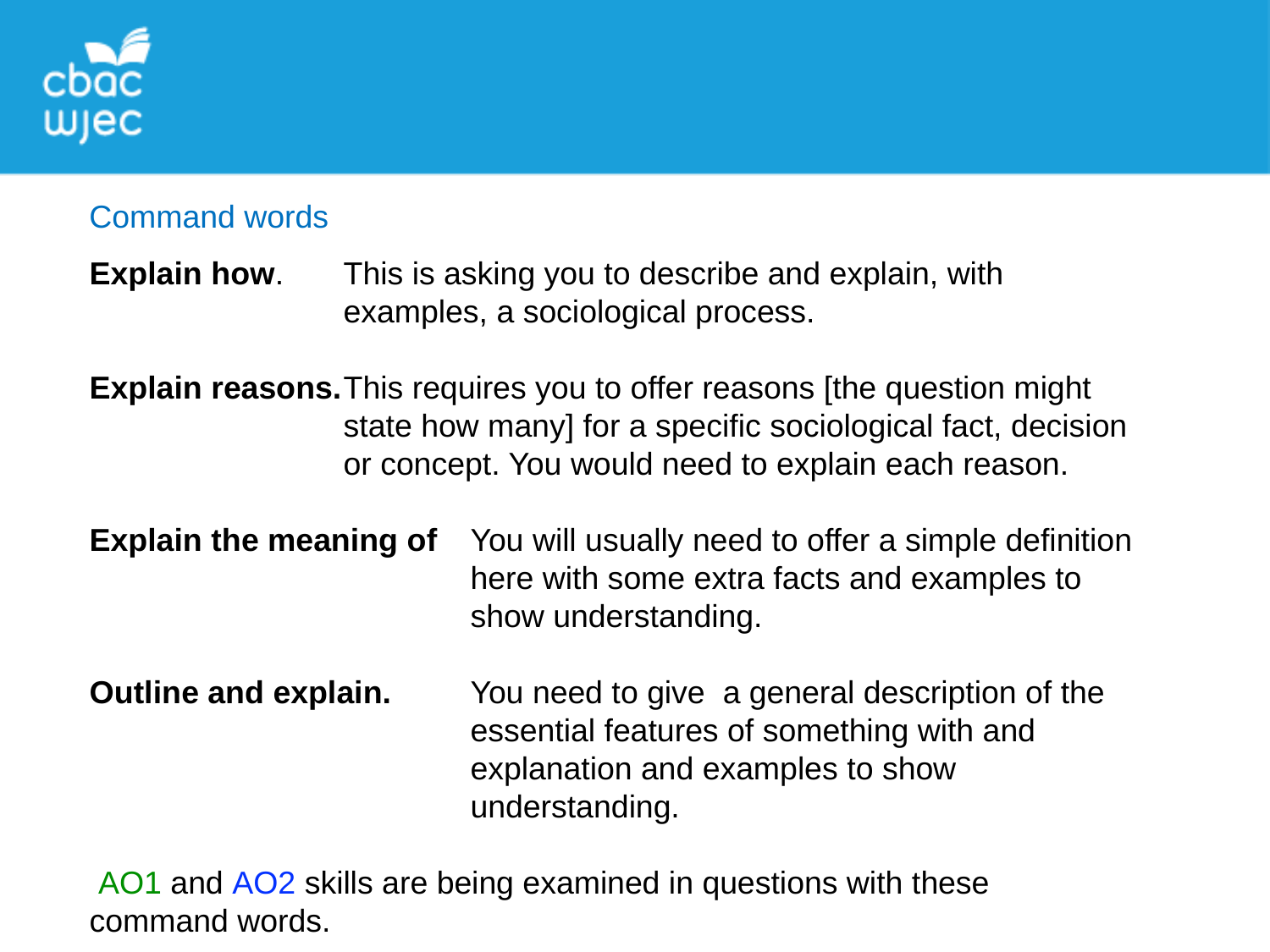

Command words
Explain how.	This is asking you to describe and explain, with 			examples, a sociological process.

Explain reasons.	This requires you to offer reasons [the question might 			state how many] for a specific sociological fact, decision 		or concept. You would need to explain each reason.

Explain the meaning of  	You will usually need to offer a simple definition 			here with some extra facts and examples to 				show understanding.

Outline and explain.      	You need to give  a general description of the 			essential features of something with and 				explanation and examples to show 					understanding.

 AO1 and AO2 skills are being examined in questions with these command words.